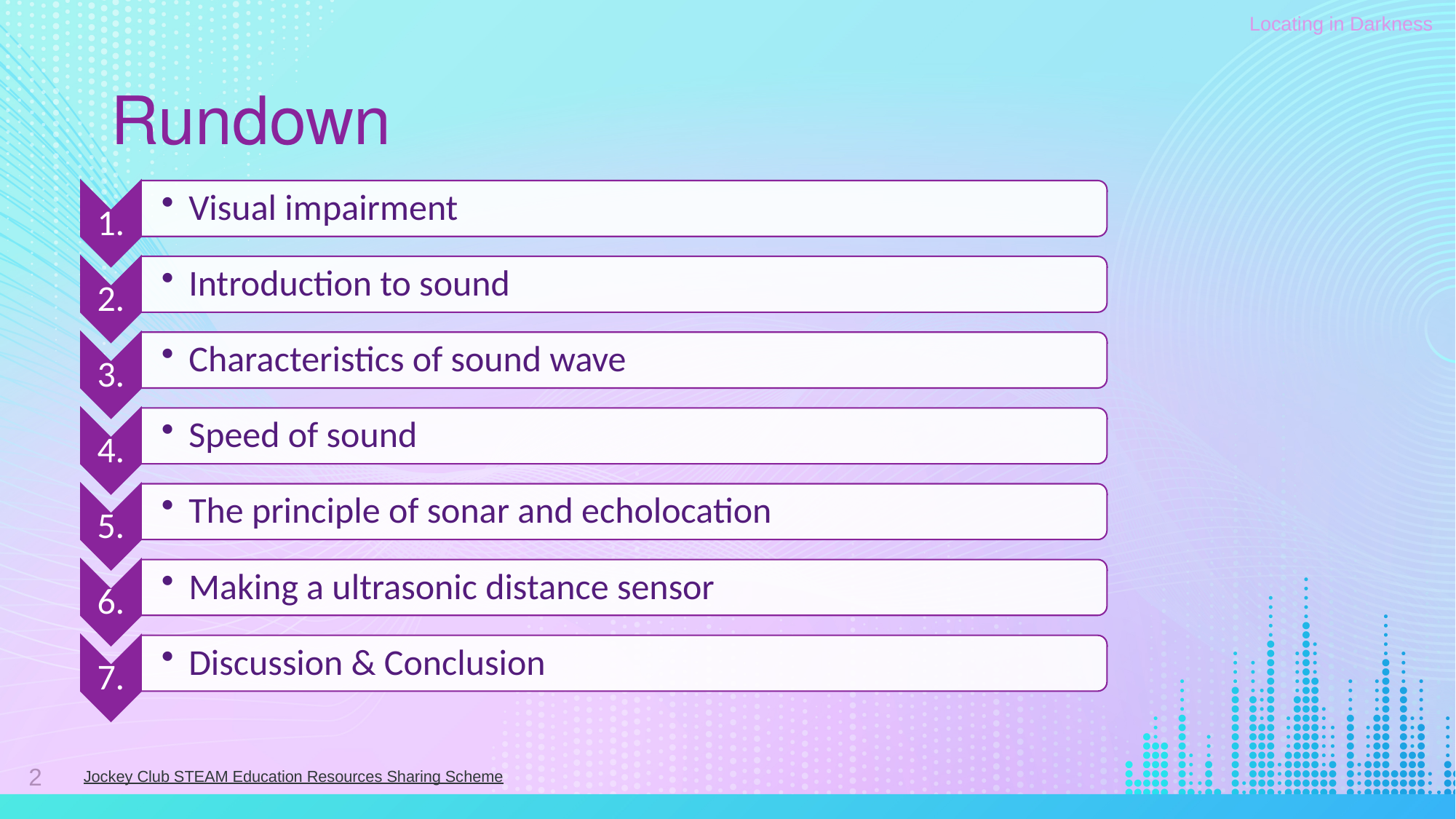

# Rundown
1.
Visual impairment
2.
Introduction to sound
3.
Characteristics of sound wave
4.
Speed of sound
5.
The principle of sonar and echolocation
6.
Making a ultrasonic distance sensor
7.
Discussion & Conclusion
2